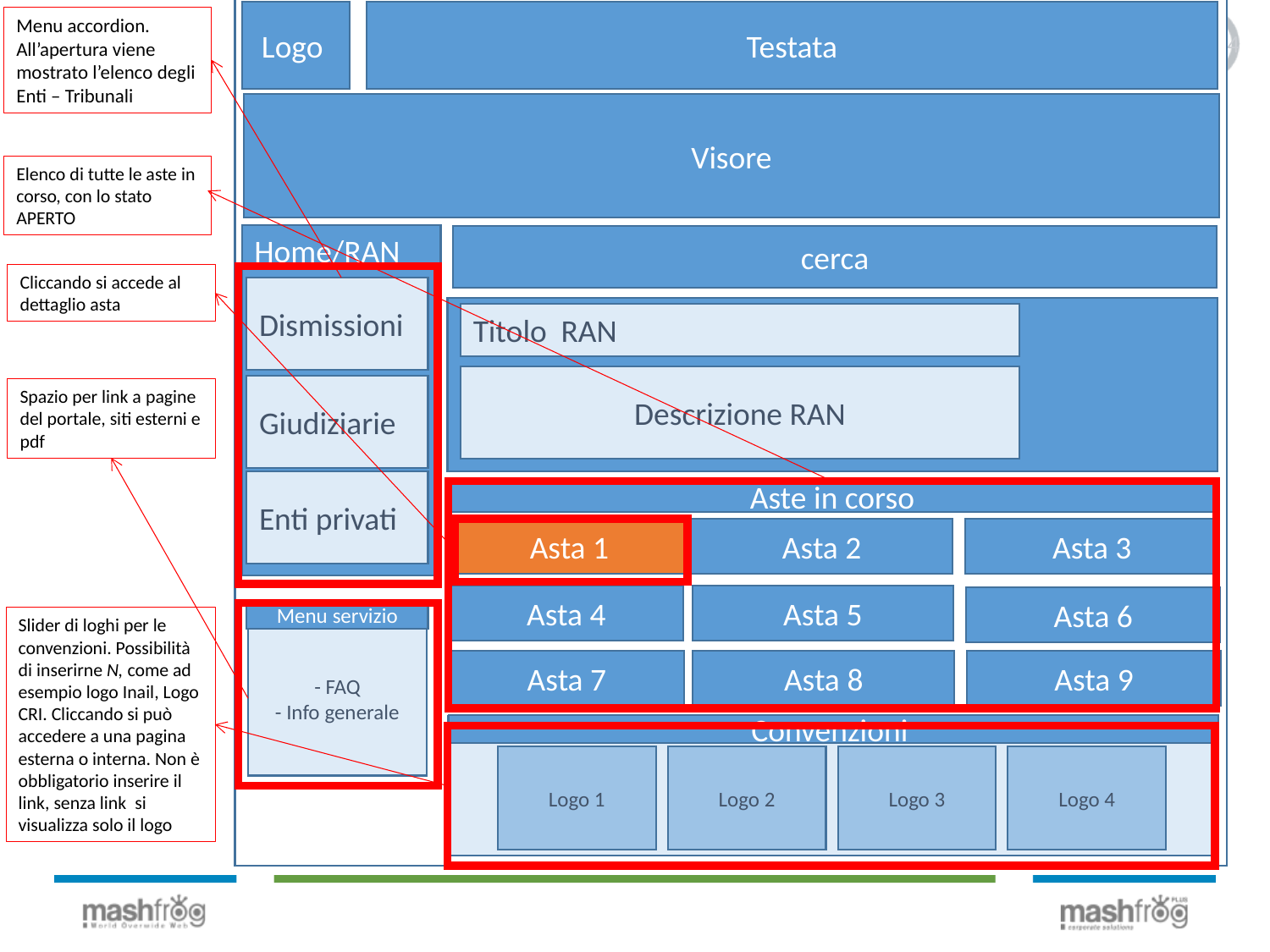

Logo
Testata
Menu accordion. All’apertura viene mostrato l’elenco degli Enti – Tribunali
4
Visore
Elenco di tutte le aste in corso, con lo stato APERTO
Home/RAN
Dismissioni
Giudiziarie
Enti privati
cerca
Cliccando si accede al dettaglio asta

Titolo  RAN
Descrizione RAN
Spazio per link a pagine del portale, siti esterni e pdf
Aste in corso

Asta 1
Asta 2
Asta 3
Asta 4
Asta 5
Asta 6
Menu servizio

- FAQ
- Info generale
Slider di loghi per le convenzioni. Possibilità di inserirne N, come ad esempio logo Inail, Logo CRI. Cliccando si può accedere a una pagina esterna o interna. Non è obbligatorio inserire il link, senza link  si visualizza solo il logo
Asta 7
Asta 8
Asta 9
Convenzioni

Logo 1
Logo 2
Logo 3
Logo 4